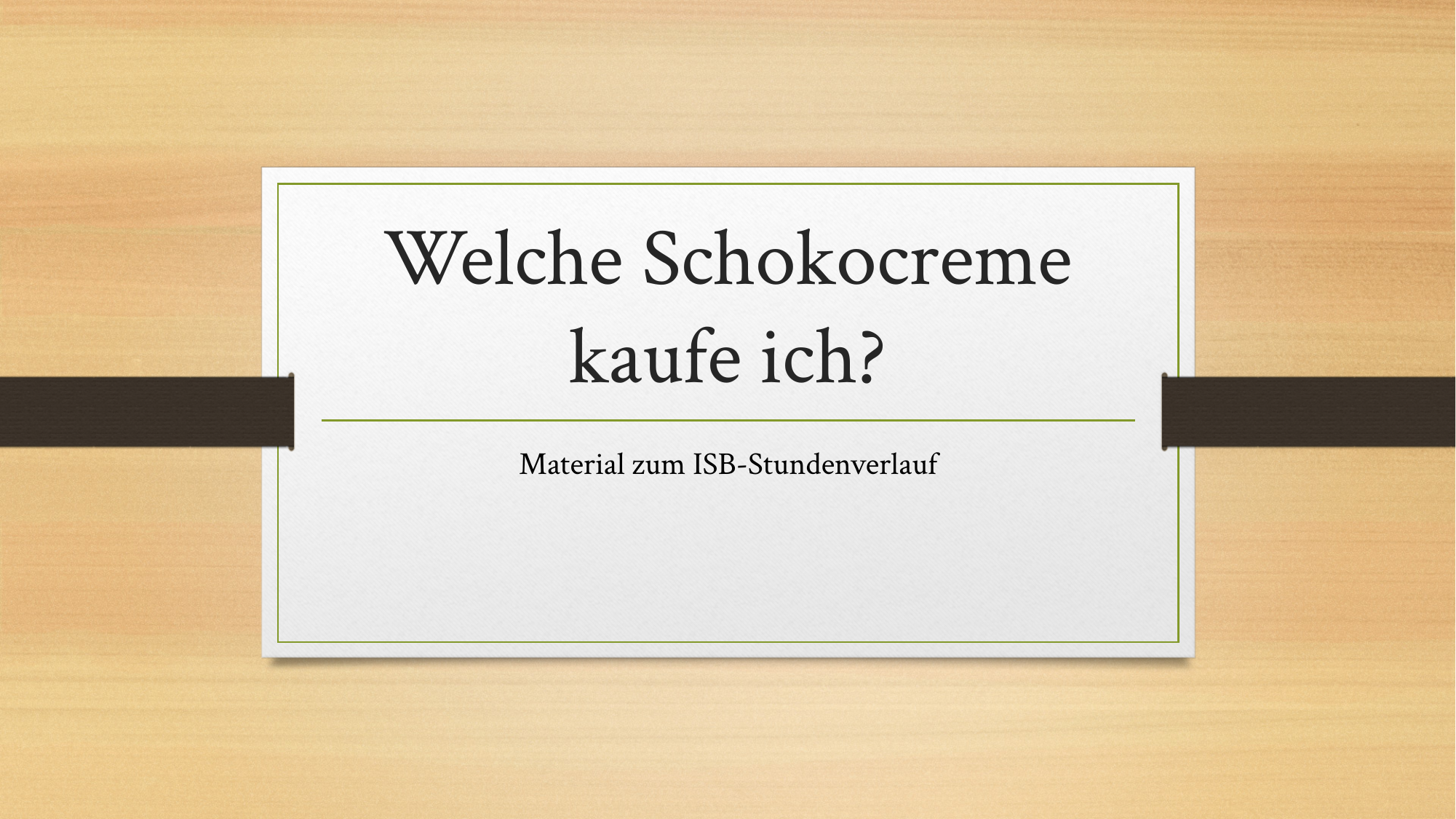

# Welche Schokocreme kaufe ich?
Material zum ISB-Stundenverlauf